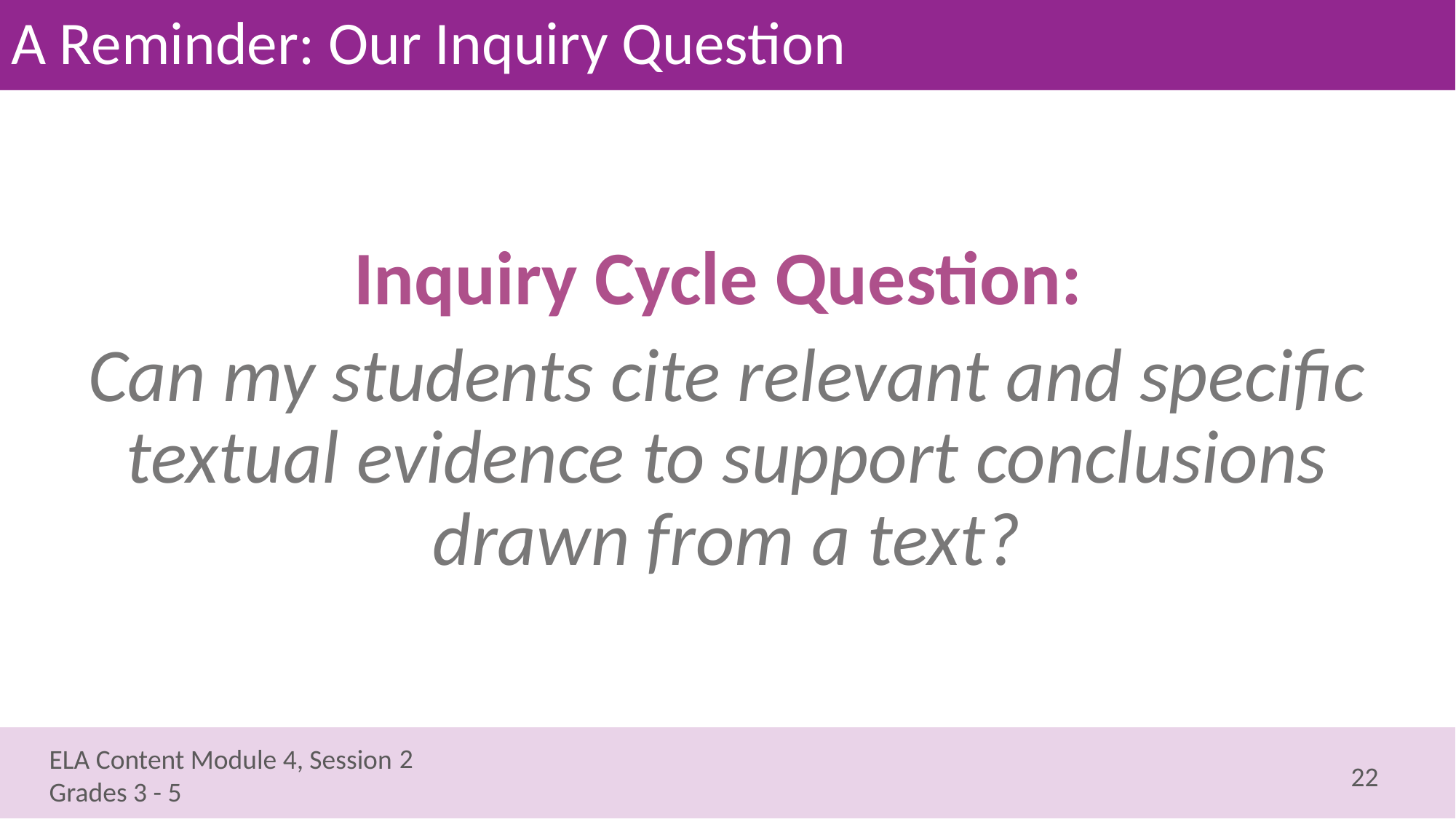

# A Reminder: Our Inquiry Question

Inquiry Cycle Question:
Can my students cite relevant and specific textual evidence to support conclusions drawn from a text?

2
22